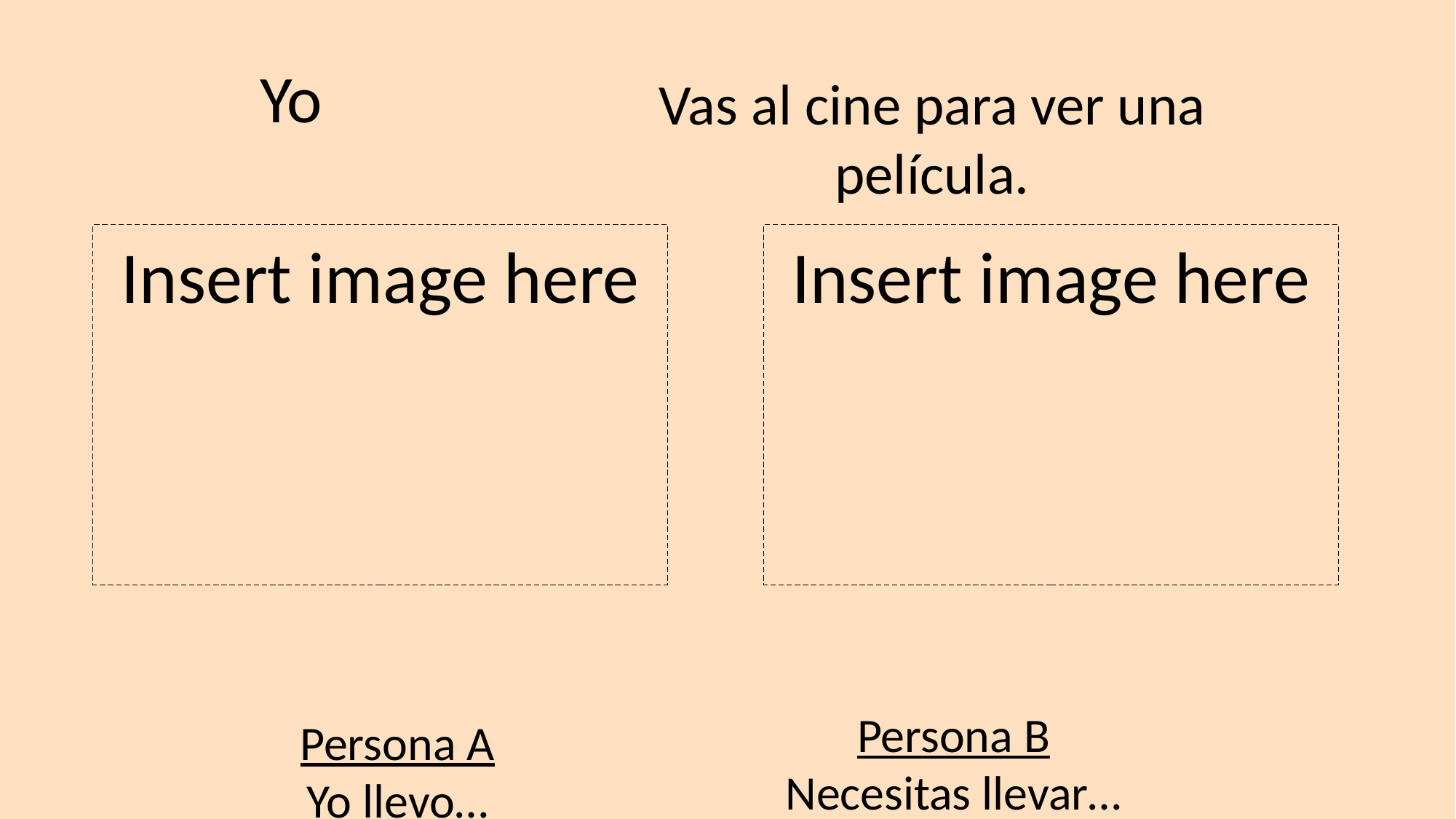

# Yo
Vas al cine para ver una película.
Insert image here

Insert image here

Persona B
Necesitas llevar…

Persona A
Yo llevo…